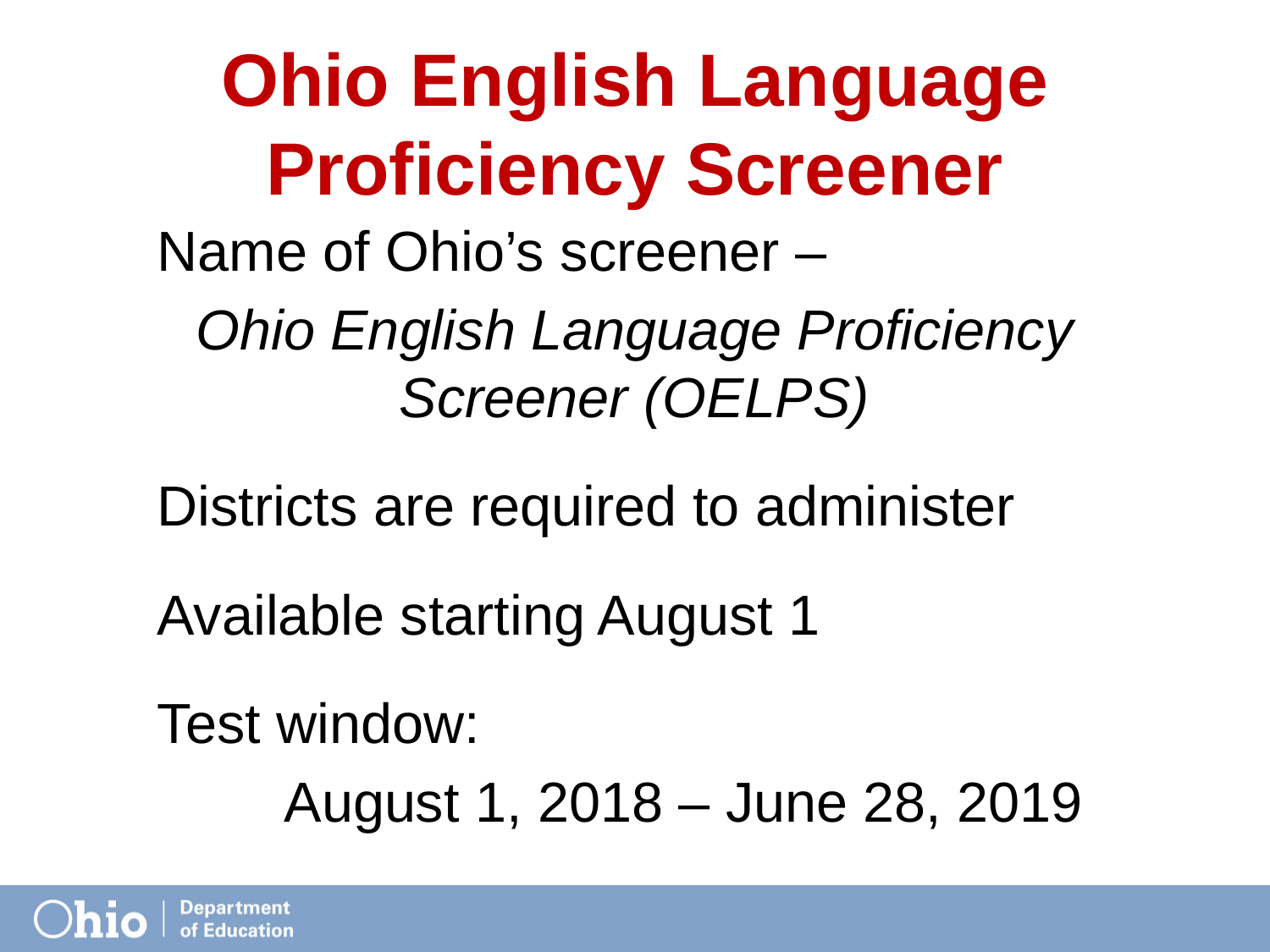

# Ohio English Language Proficiency Screener
Name of Ohio’s screener –
Ohio English Language Proficiency Screener (OELPS)

Districts are required to administer

Available starting August 1

Test window:
	August 1, 2018 – June 28, 2019